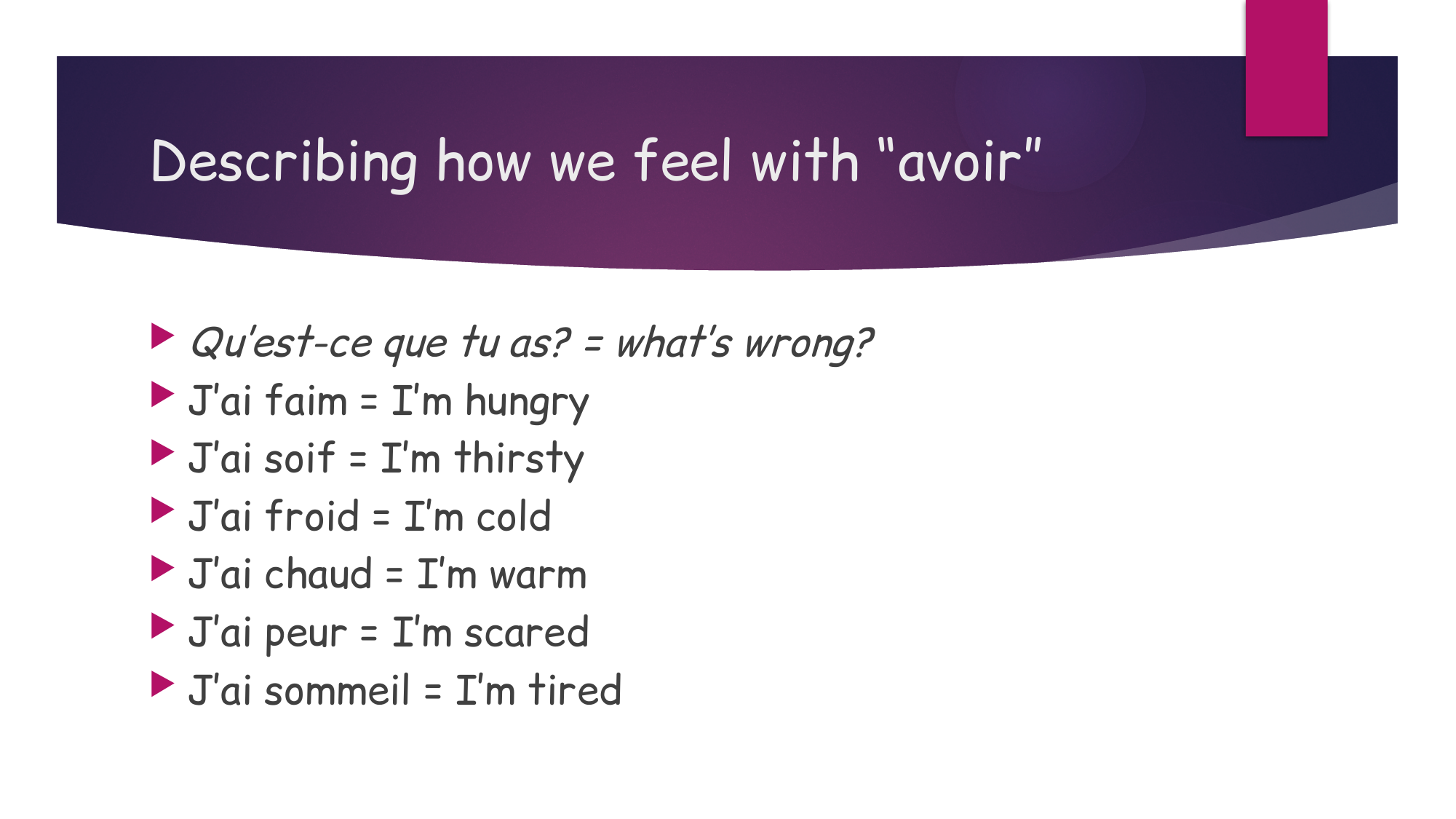

# Describing how we feel with “avoir”
Qu’est-ce que tu as? = what’s wrong?
J’ai faim = I’m hungry
J’ai soif = I’m thirsty
J’ai froid = I’m cold
J’ai chaud = I’m warm
J’ai peur = I’m scared
J’ai sommeil = I’m tired